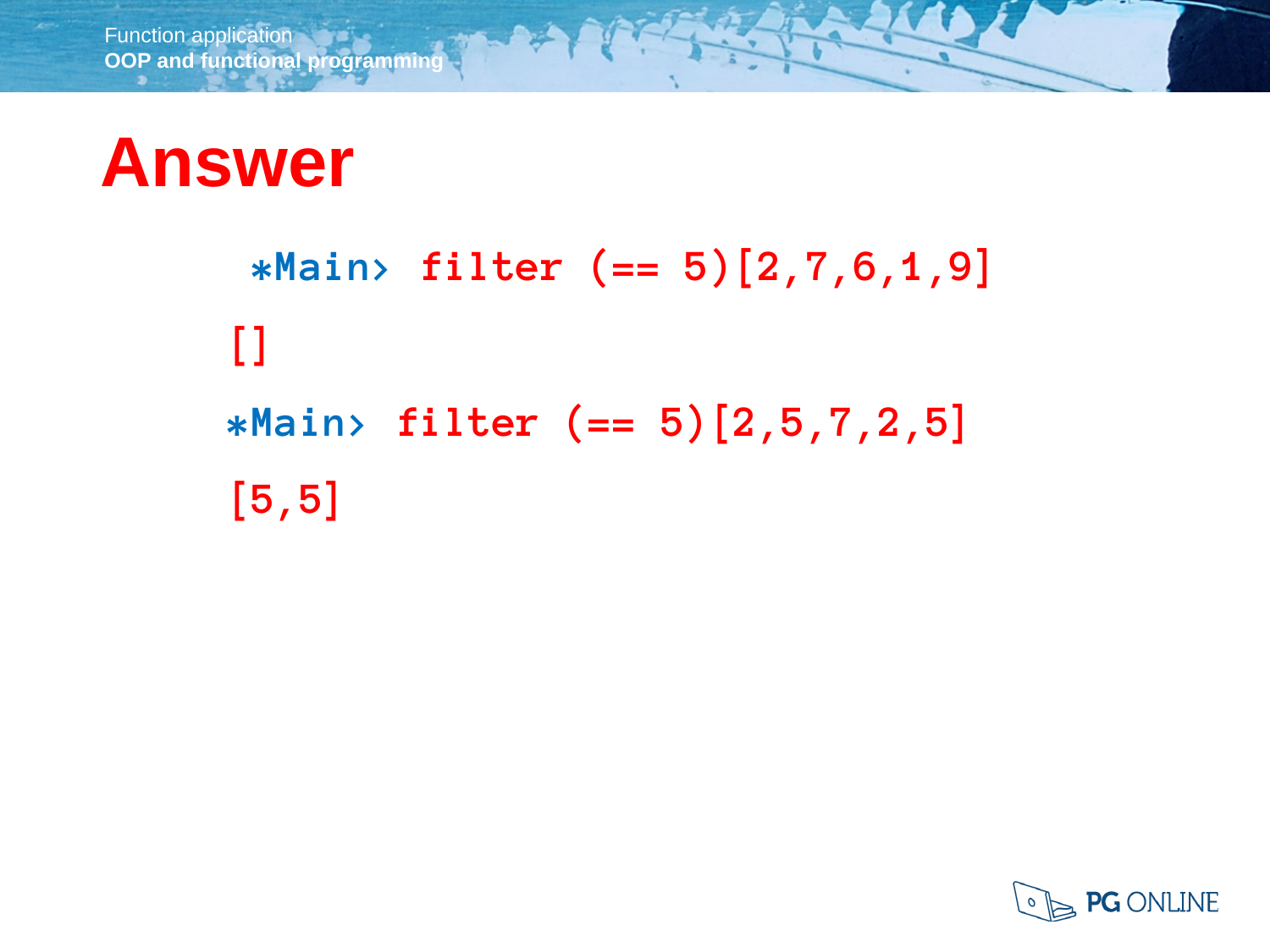

Answer
	*Main> filter (== 5)[2,7,6,1,9]
	[]
	*Main> filter (== 5)[2,5,7,2,5]
	[5,5]